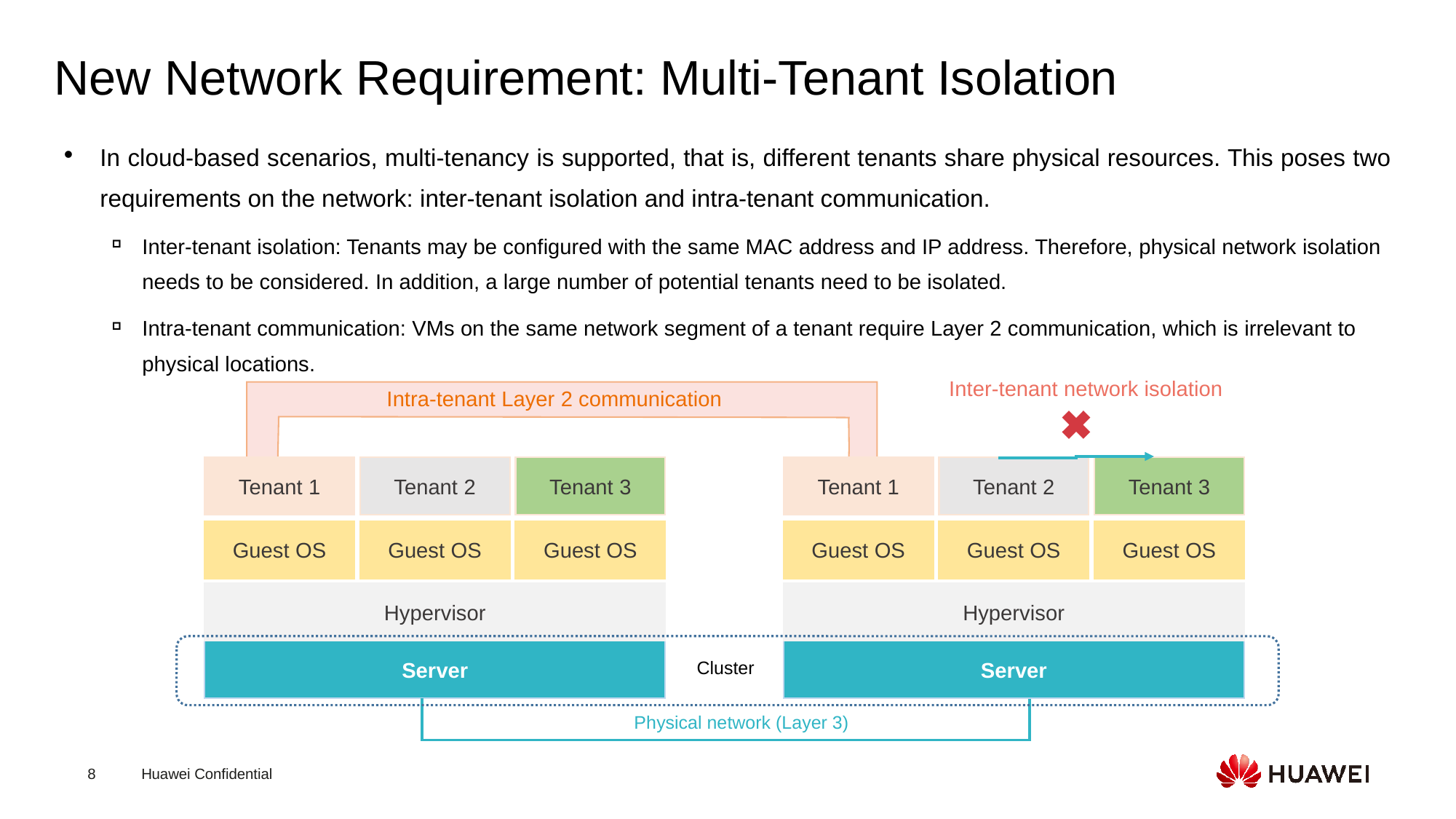

# New Network Requirement: Multi-Tenant Isolation
In cloud-based scenarios, multi-tenancy is supported, that is, different tenants share physical resources. This poses two requirements on the network: inter-tenant isolation and intra-tenant communication.
Inter-tenant isolation: Tenants may be configured with the same MAC address and IP address. Therefore, physical network isolation needs to be considered. In addition, a large number of potential tenants need to be isolated.
Intra-tenant communication: VMs on the same network segment of a tenant require Layer 2 communication, which is irrelevant to physical locations.

Inter-tenant network isolation
Intra-tenant Layer 2 communication

Tenant 1
Tenant 2
Tenant 3
Tenant 1
Tenant 2
Tenant 3
Guest OS
Guest OS
Guest OS
Guest OS
Guest OS
Guest OS
Hypervisor
Hypervisor

Server
Server
Cluster

Physical network (Layer 3)